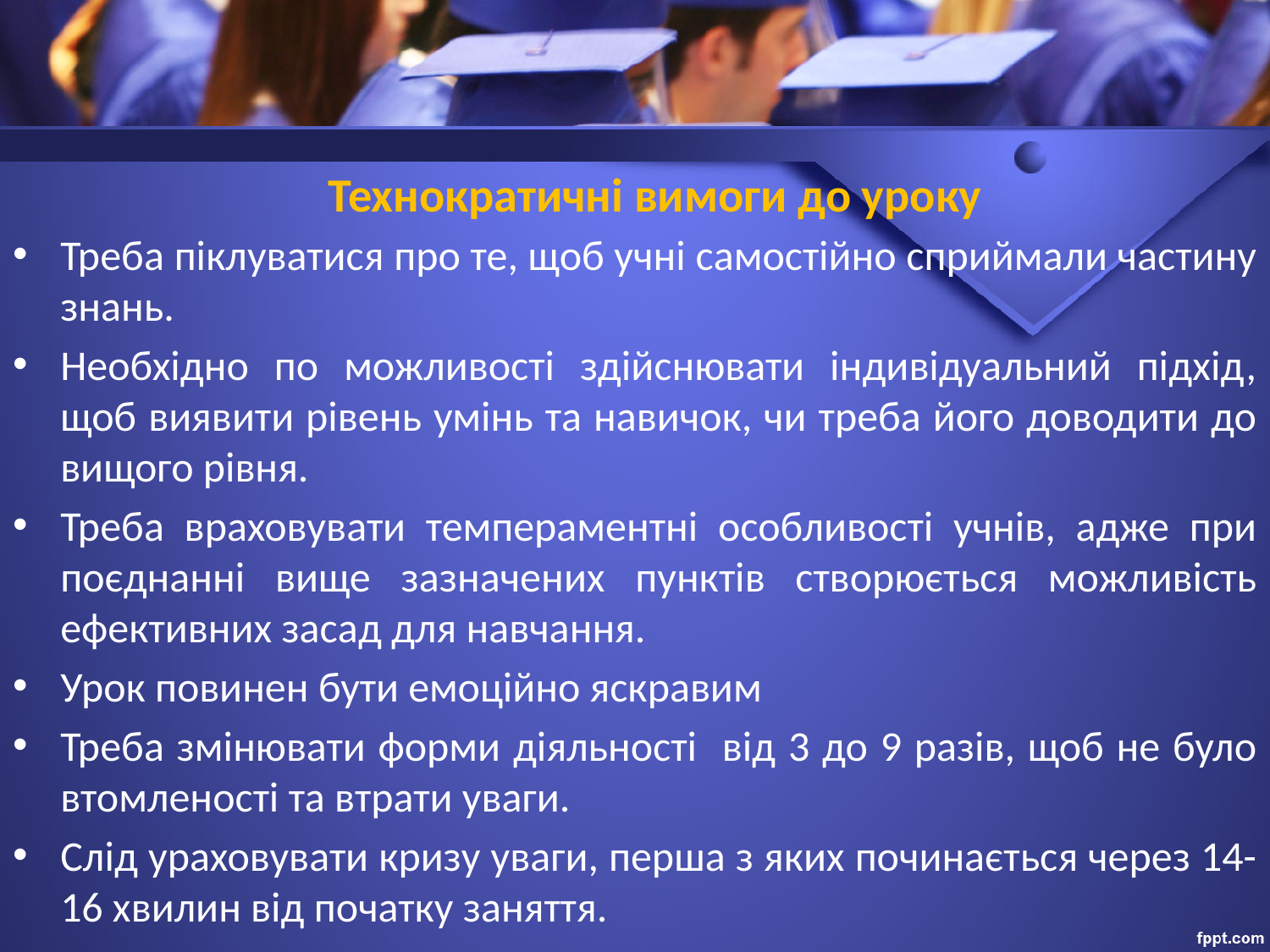

# Технократичні вимоги до уроку
Треба піклуватися про те, щоб учні самостійно сприймали частину знань.
Необхідно по можливості здійснювати індивідуальний підхід, щоб виявити рівень умінь та навичок, чи треба його доводити до вищого рівня.
Треба враховувати темпераментні особливості учнів, адже при поєднанні вище зазначених пунктів створюється можливість ефективних засад для навчання.
Урок повинен бути емоційно яскравим
Треба змінювати форми діяльності  від 3 до 9 разів, щоб не було втомленості та втрати уваги.
Слід ураховувати кризу уваги, перша з яких починається через 14-16 хвилин від початку заняття.